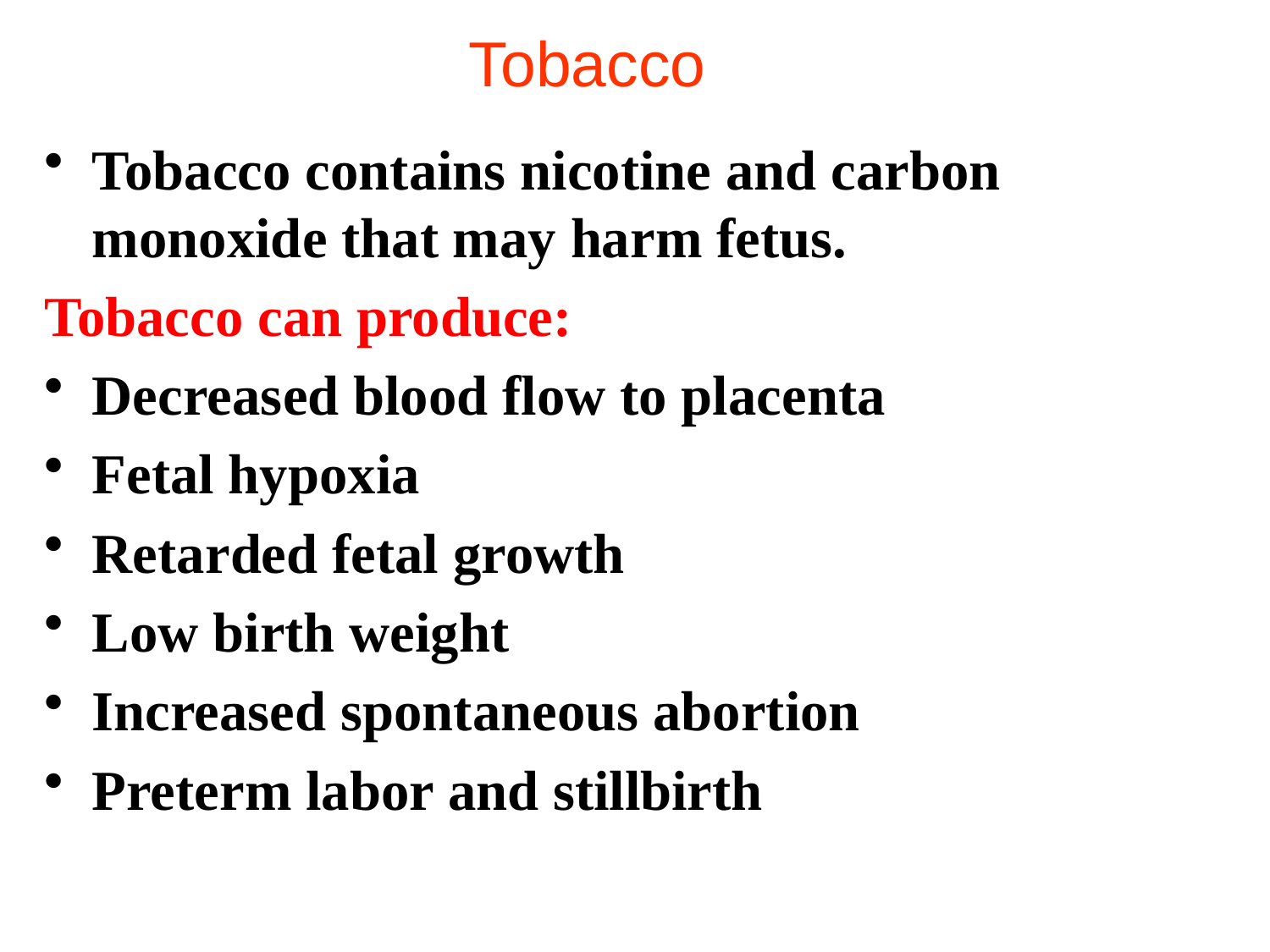

# Tobacco
Tobacco contains nicotine and carbon monoxide that may harm fetus.
Tobacco can produce:
Decreased blood flow to placenta
Fetal hypoxia
Retarded fetal growth
Low birth weight
Increased spontaneous abortion
Preterm labor and stillbirth